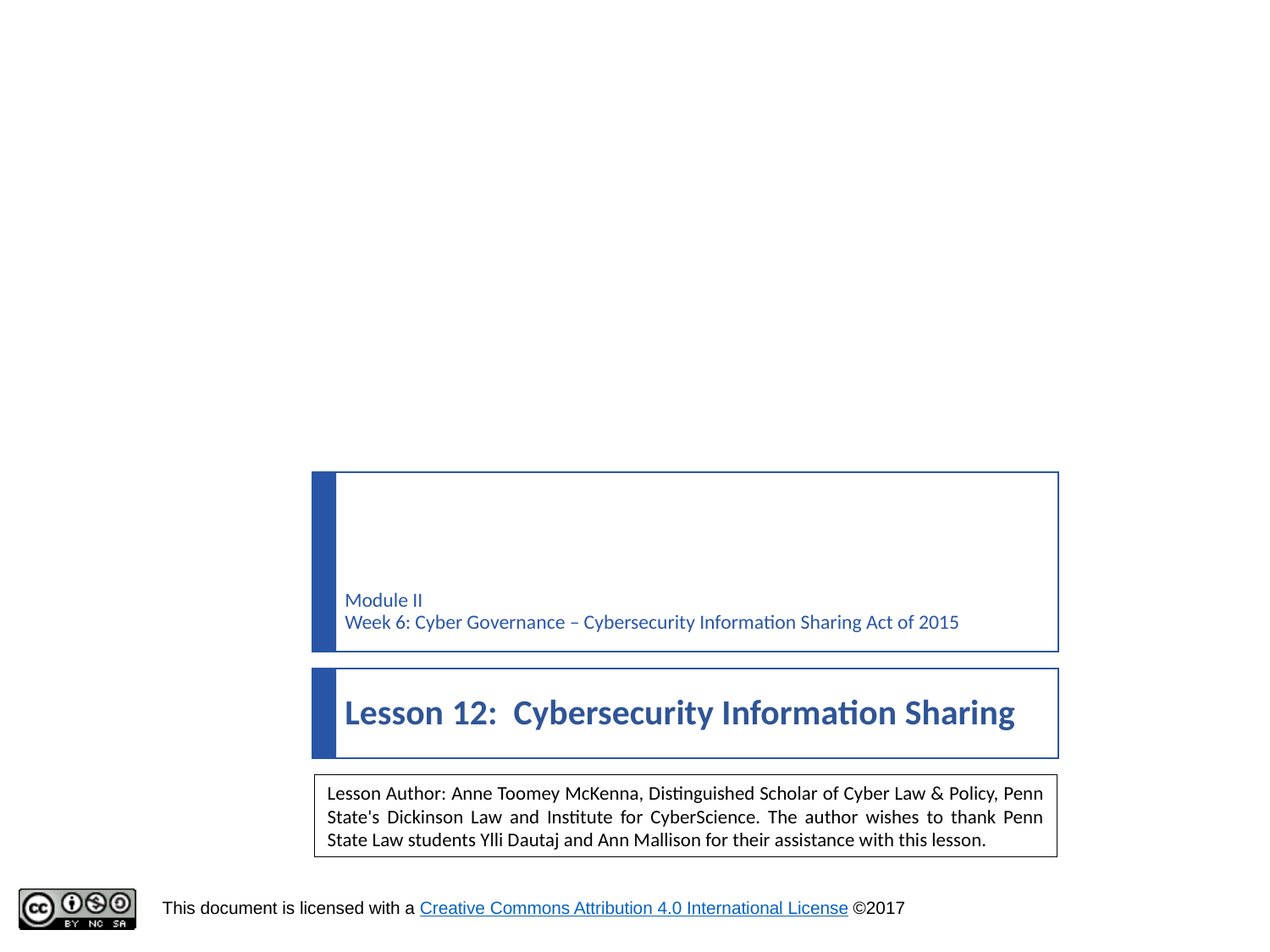

# Module II Week 6: Cyber Governance – Cybersecurity Information Sharing Act of 2015
Lesson 12:  Cybersecurity Information Sharing
Lesson Author: Anne Toomey McKenna, Distinguished Scholar of Cyber Law & Policy, Penn State's Dickinson Law and Institute for CyberScience. The author wishes to thank Penn State Law students Ylli Dautaj and Ann Mallison for their assistance with this lesson.